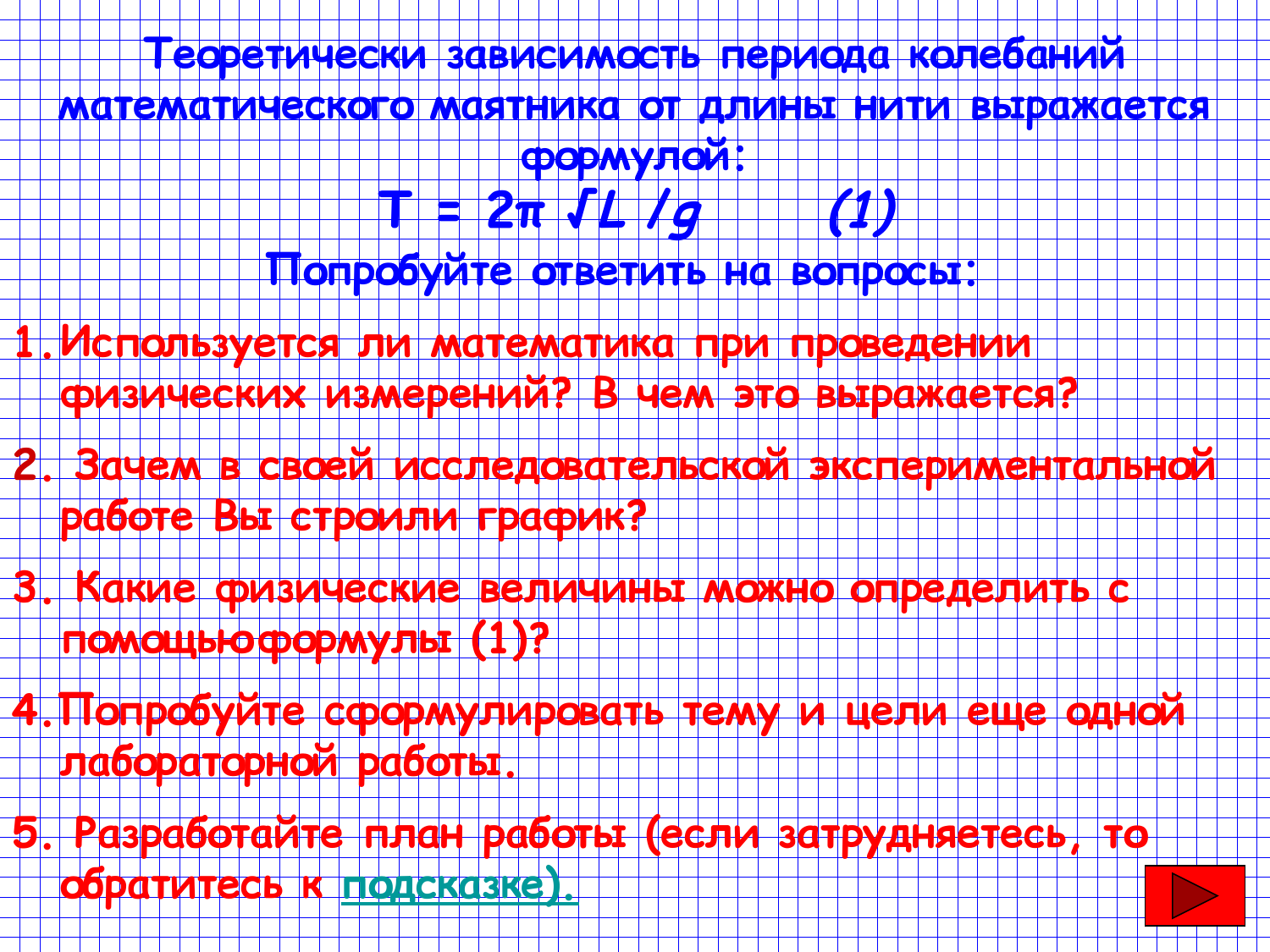

# Теоретически зависимость периода колебаний математического маятника от длины нити выражается формулой: Т = 2π √L /g      (1)

Попробуйте ответить на вопросы:
Используется ли математика при проведении физических измерений? В чем это выражается?
2. Зачем в своей исследовательской экспериментальной работе Вы строили график?
3. Какие физические величины можно определить с помощью формулы (1)?
4.Попробуйте сформулировать тему и цели еще одной лабораторной работы.
5. Разработайте план работы (если затрудняетесь, то обратитесь к подсказке).